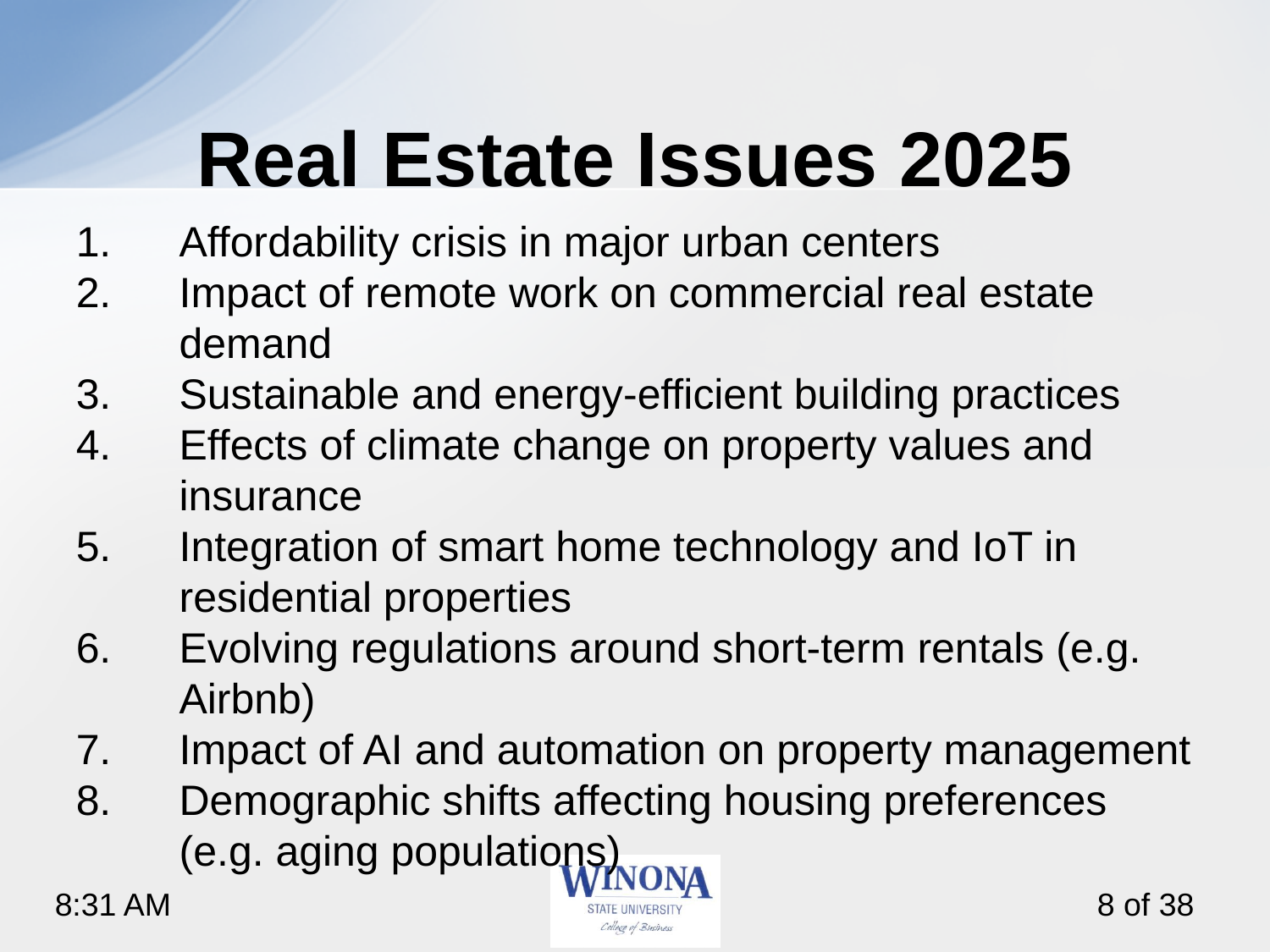

# Real Estate Issues 2025
Affordability crisis in major urban centers
Impact of remote work on commercial real estate demand
Sustainable and energy-efficient building practices
Effects of climate change on property values and insurance
Integration of smart home technology and IoT in residential properties
Evolving regulations around short-term rentals (e.g. Airbnb)
Impact of AI and automation on property management
Demographic shifts affecting housing preferences (e.g. aging populations)